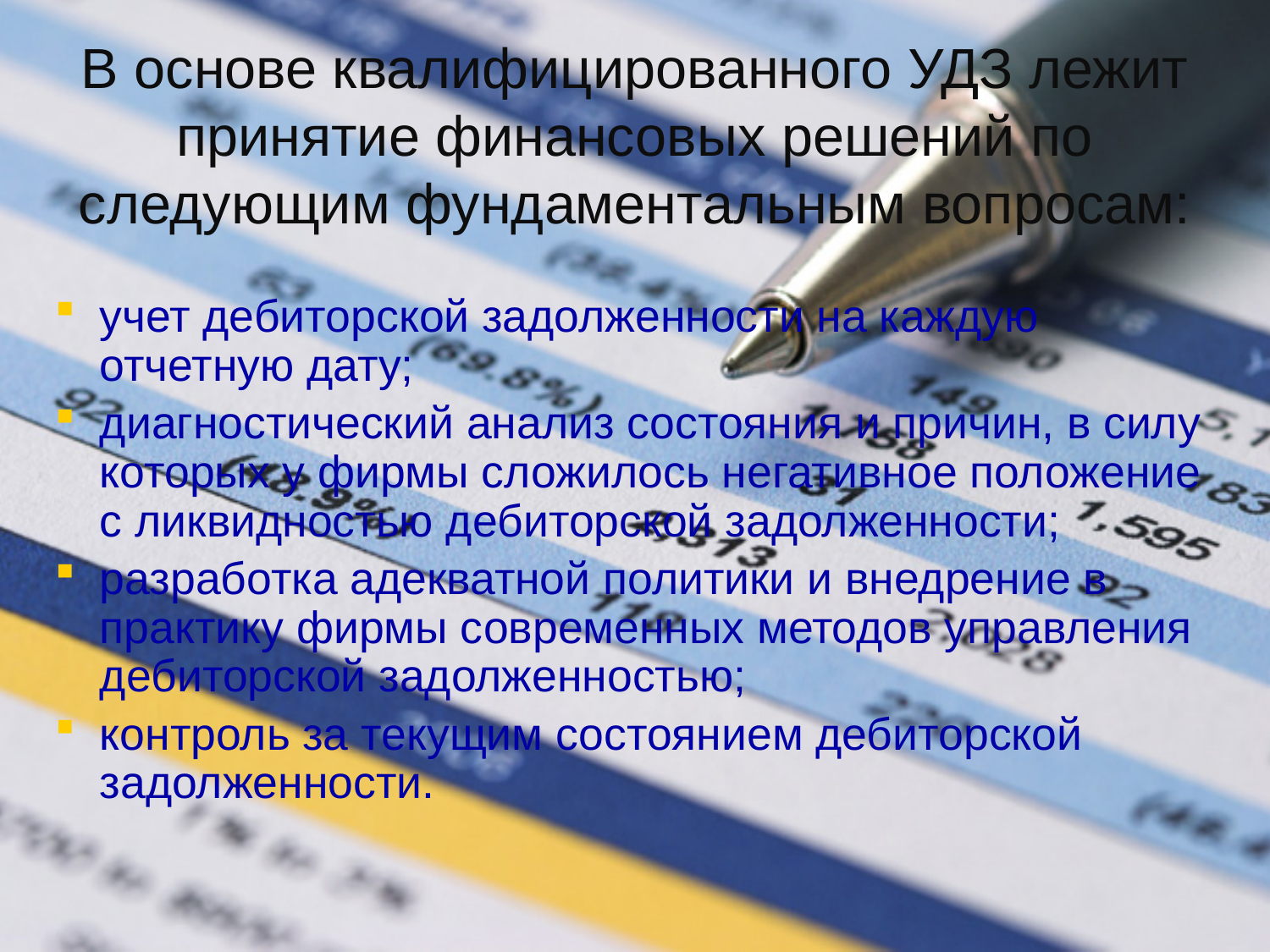

В основе квалифицированного УДЗ лежит принятие финансовых решений по следующим фундаментальным вопросам:
учет дебиторской задолженности на каждую отчетную дату;
диагностический анализ состояния и причин, в силу которых у фирмы сложилось негативное положение с ликвидностью дебиторской задолженности;
разработка адекватной политики и внедрение в практику фирмы современных методов управления дебиторской задолженностью;
контроль за текущим состоянием дебиторской задолженности.